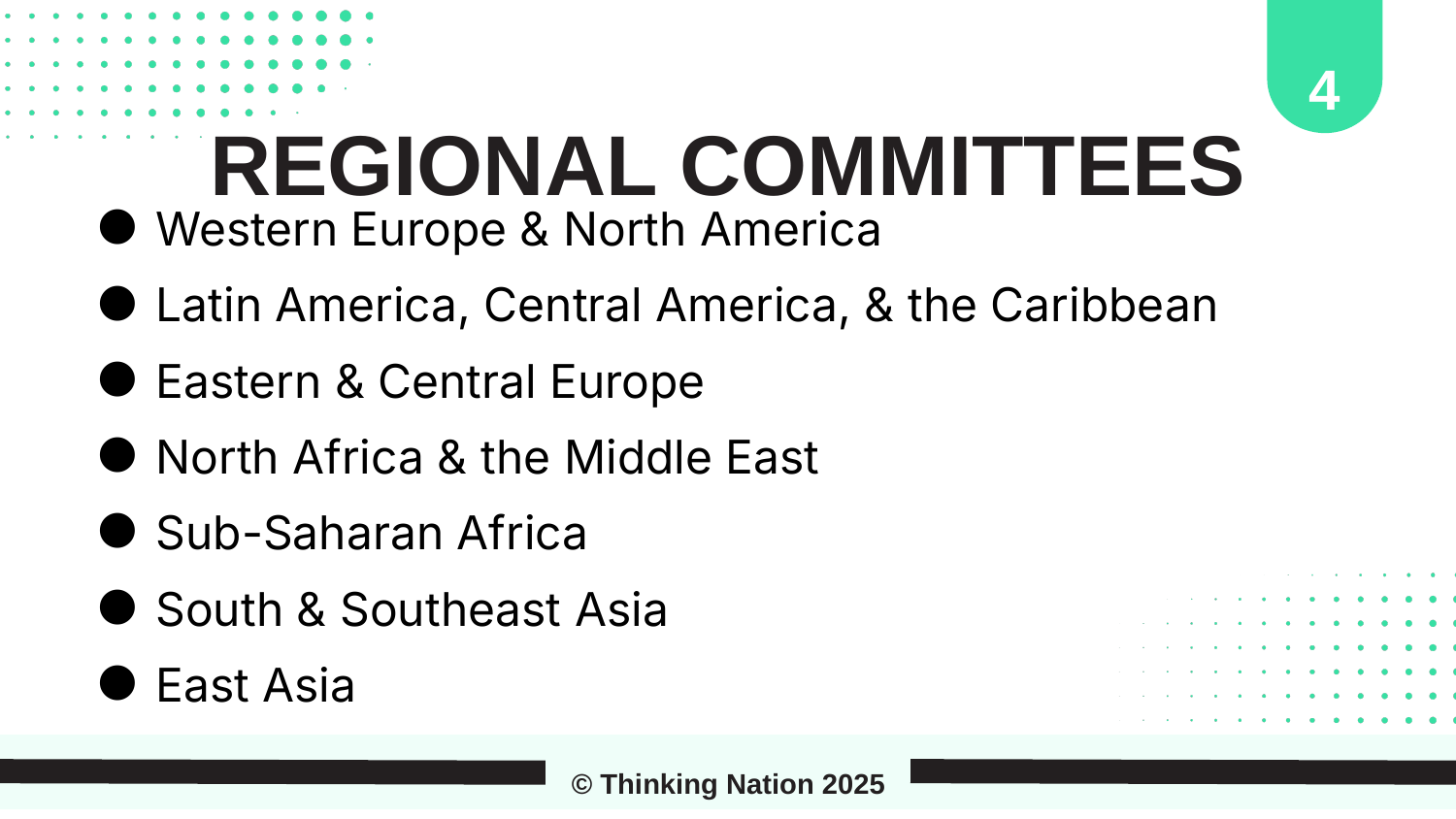

4
REGIONAL COMMITTEES
Western Europe & North America
Latin America, Central America, & the Caribbean
Eastern & Central Europe
North Africa & the Middle East
Sub-Saharan Africa
South & Southeast Asia
East Asia

© Thinking Nation 2025